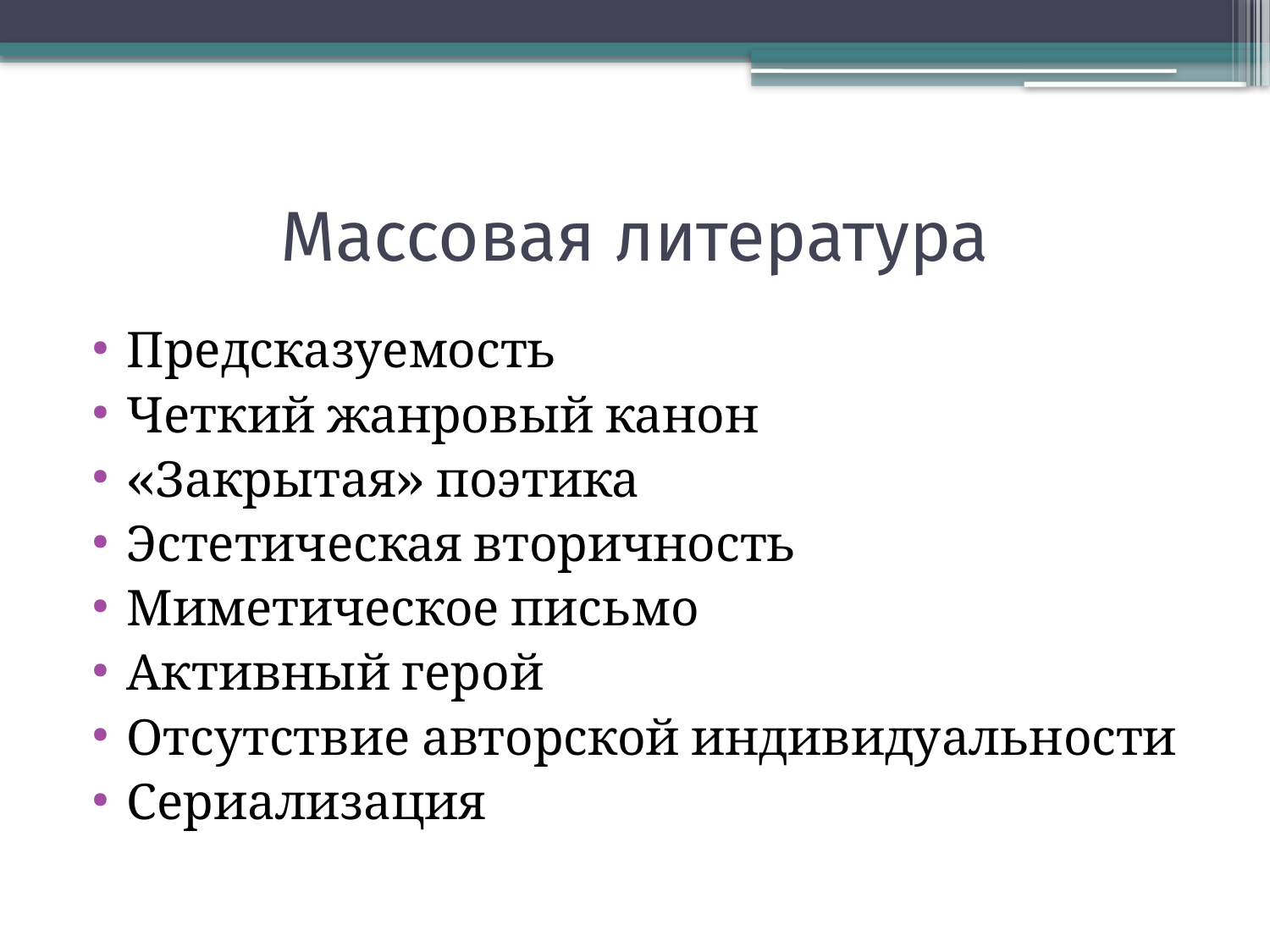

# Массовая литература
Предсказуемость
Четкий жанровый канон
«Закрытая» поэтика
Эстетическая вторичность
Миметическое письмо
Активный герой
Отсутствие авторской индивидуальности
Сериализация